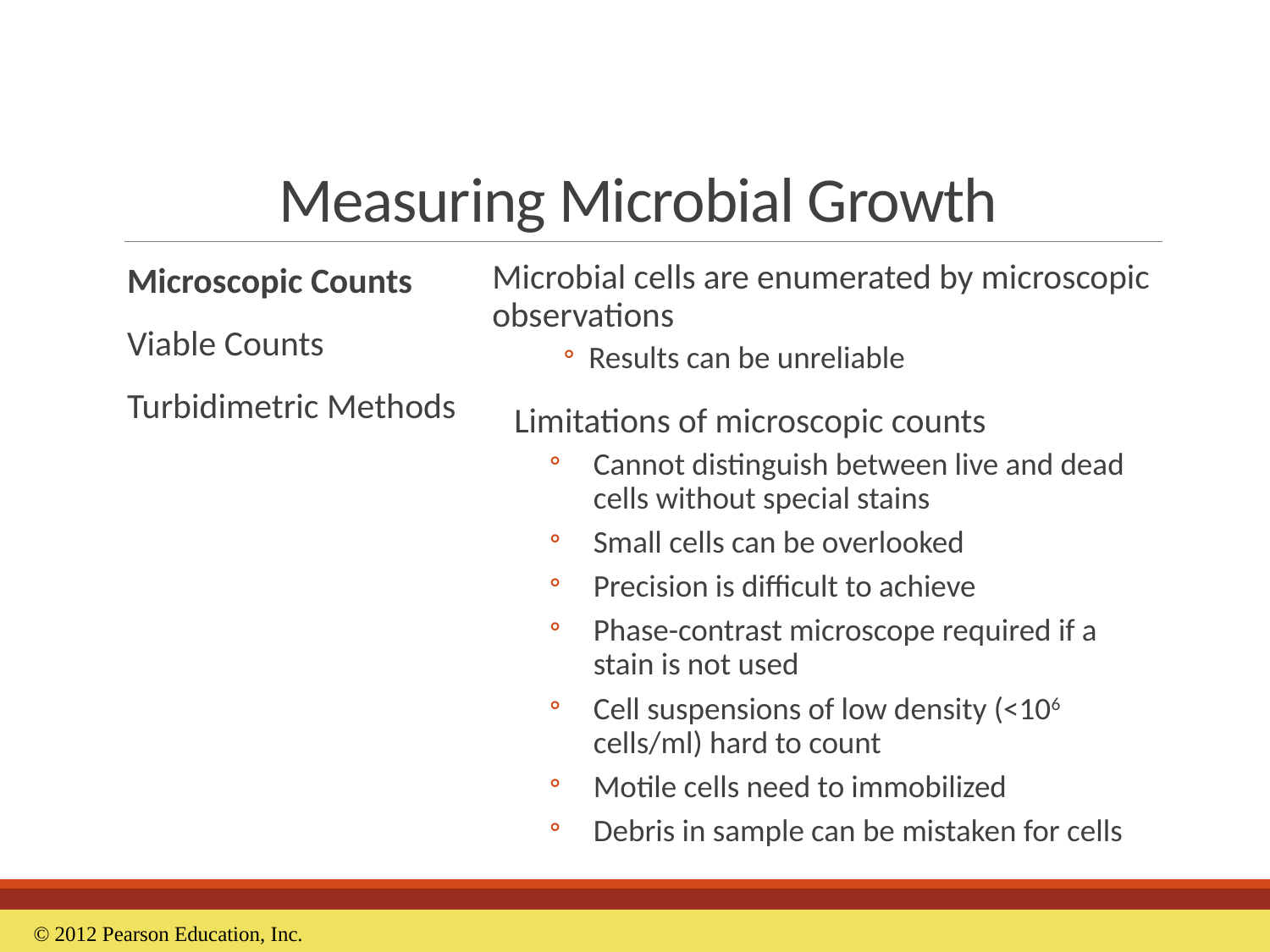

# Measuring Microbial Growth
Microbial cells are enumerated by microscopic observations
Results can be unreliable
Limitations of microscopic counts
Cannot distinguish between live and dead cells without special stains
Small cells can be overlooked
Precision is difficult to achieve
Phase-contrast microscope required if a stain is not used
Cell suspensions of low density (<106 cells/ml) hard to count
Motile cells need to immobilized
Debris in sample can be mistaken for cells

Microscopic Counts
Viable Counts
Turbidimetric Methods

© 2012 Pearson Education, Inc.